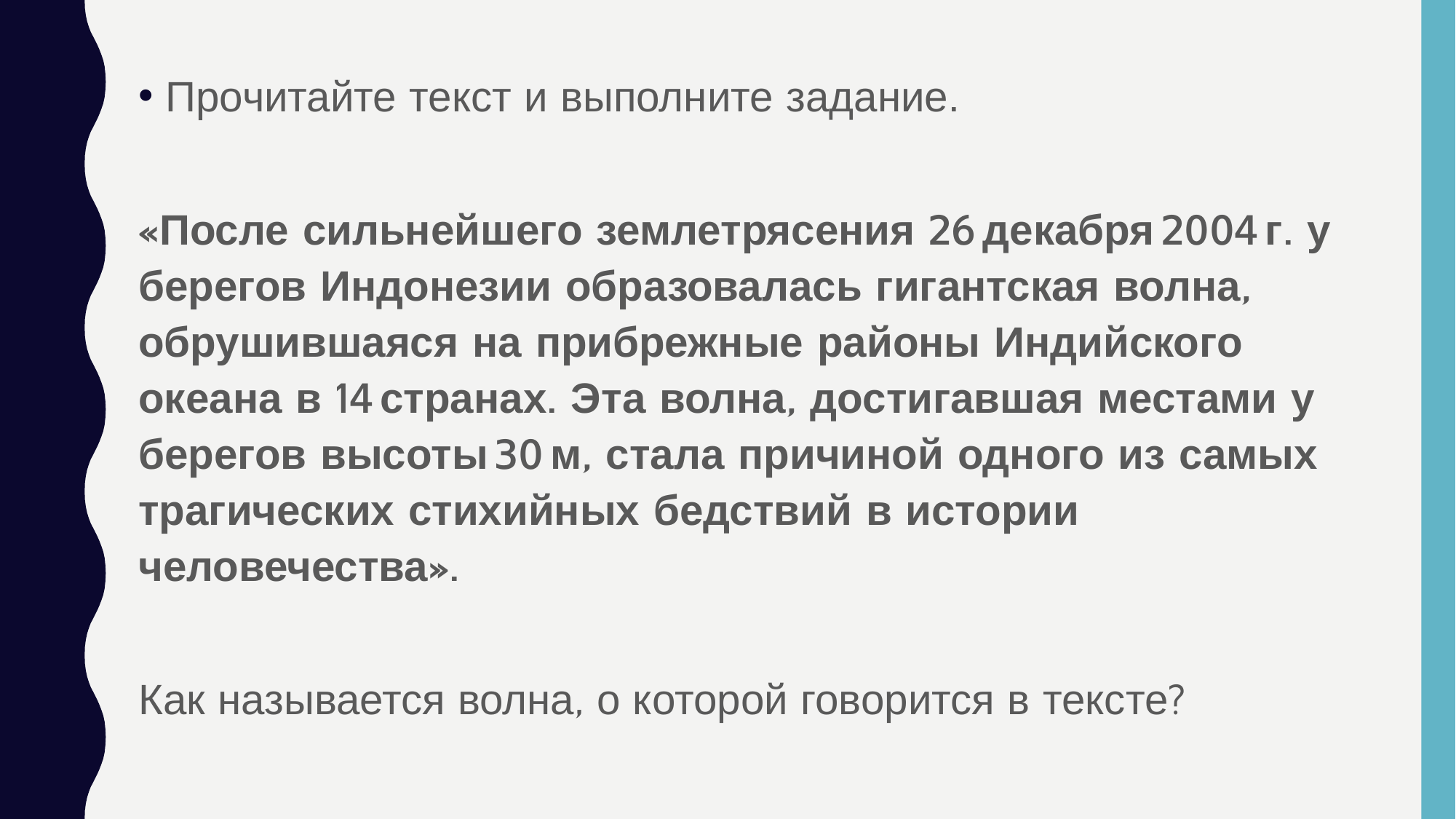

Прочитайте текст и выполните задание.

«После сильнейшего землетрясения 26 декабря 2004 г. у берегов Индонезии образовалась гигантская волна, обрушившаяся на прибрежные районы Индийского океана в 14 странах. Эта волна, достигавшая местами у берегов высоты 30 м, стала причиной одного из самых трагических стихийных бедствий в истории человечества».

Как называется волна, о которой говорится в тексте?